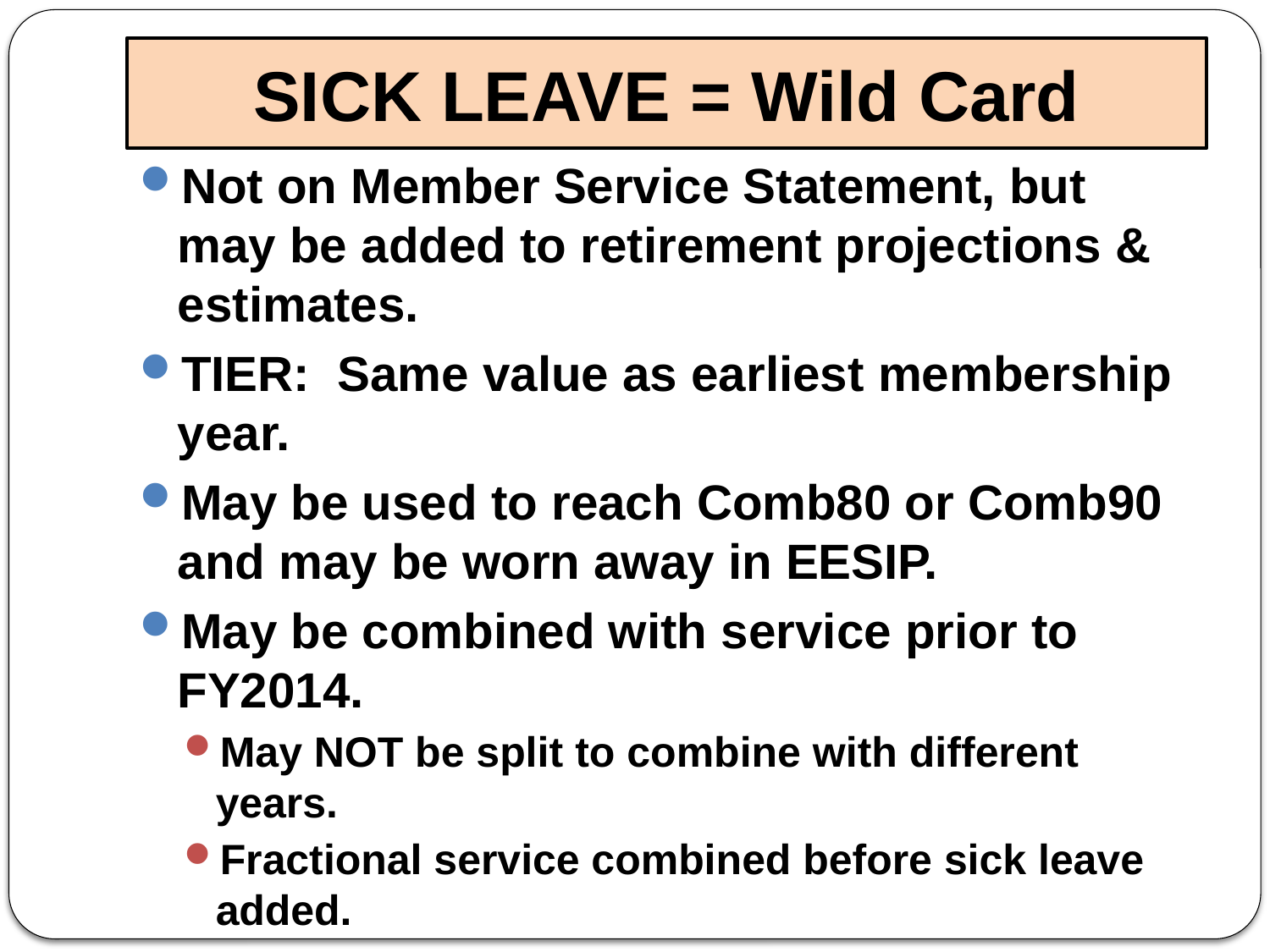

# SICK LEAVE = Wild Card
Not on Member Service Statement, but may be added to retirement projections & estimates.
TIER:  Same value as earliest membership year.
May be used to reach Comb80 or Comb90 and may be worn away in EESIP.
May be combined with service prior to FY2014.
May NOT be split to combine with different years.
Fractional service combined before sick leave added.
Round-Up Provision on service prior to FY2014.
After combining fractional service, you have at 0.75 +
Must have 120 days of sick leave at retirement.
Must complete the final contract year.